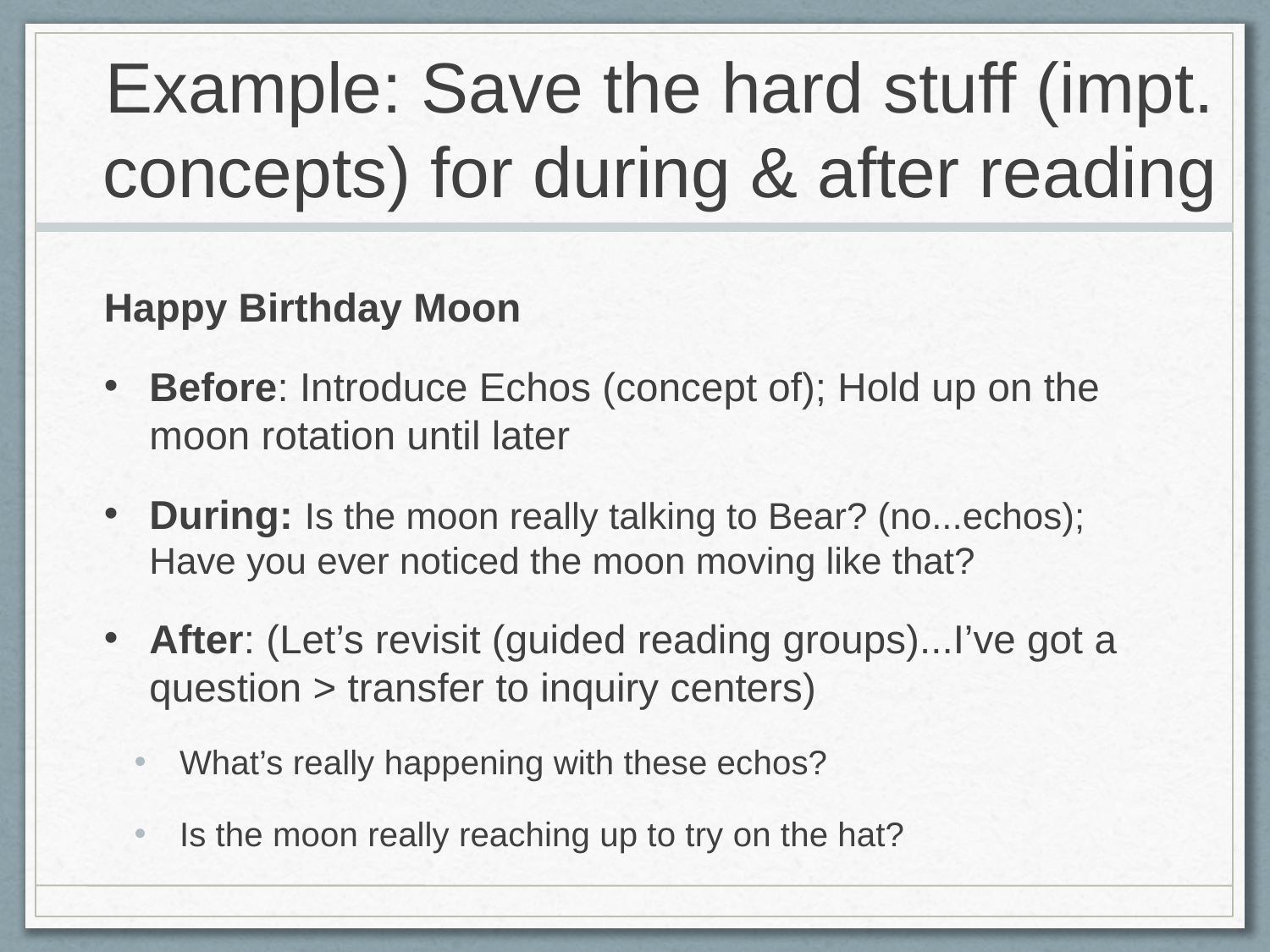

# Example: Save the hard stuff (impt. concepts) for during & after reading
Happy Birthday Moon
Before: Introduce Echos (concept of); Hold up on the moon rotation until later
During: Is the moon really talking to Bear? (no...echos); Have you ever noticed the moon moving like that?
After: (Let’s revisit (guided reading groups)...I’ve got a question > transfer to inquiry centers)
What’s really happening with these echos?
Is the moon really reaching up to try on the hat?